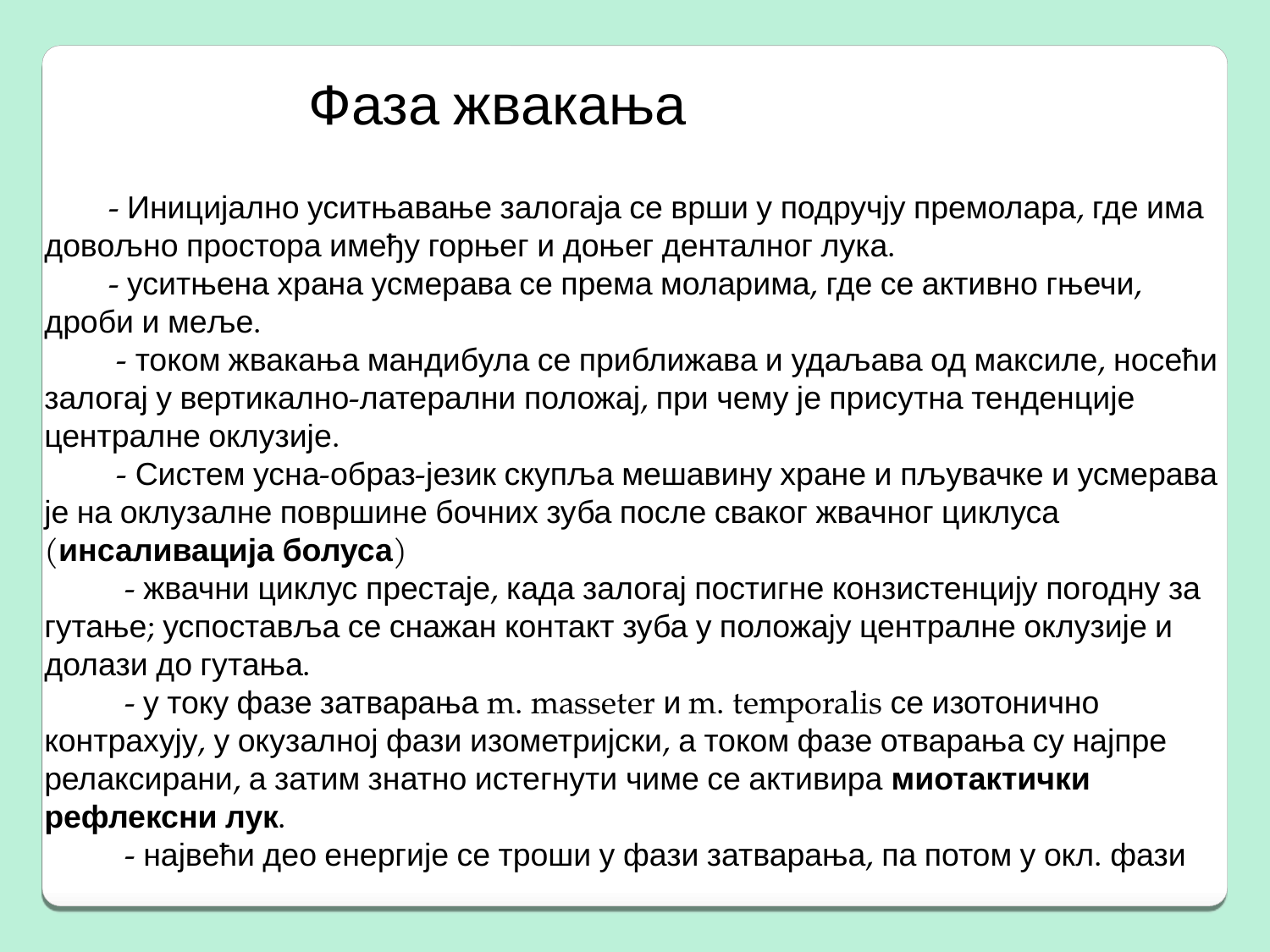

Фаза жвакања
        - Иницијално уситњавање залогаја се врши у подручју премолара, где има довољно простора имеђу горњег и доњег денталног лука.
        - уситњена храна усмерава се према моларима, где се активно гњечи, дроби и меље.
         - током жвакања мандибула се приближава и удаљава од максиле, носећи залогај у вертикално-латерални положај, при чему је присутна тенденције централне оклузије.
         - Систем усна-образ-језик скупља мешавину хране и пљувачке и усмерава је на оклузалне површине бочних зуба после сваког жвачног циклуса (инсаливација болуса)
          - жвачни циклус престаје, када залогај постигне конзистенцију погодну за гутање; успоставља се снажан контакт зуба у положају централне оклузије и долази до гутања.
          - у току фазе затварања m. masseter и m. temporalis се изотонично контрахују, у окузалној фази изометријски, а током фазе отварања су најпре релаксирани, а затим знатно истегнути чиме се активира миотактички рефлексни лук.
          - највећи део енергије се троши у фази затварања, па потом у окл. фази